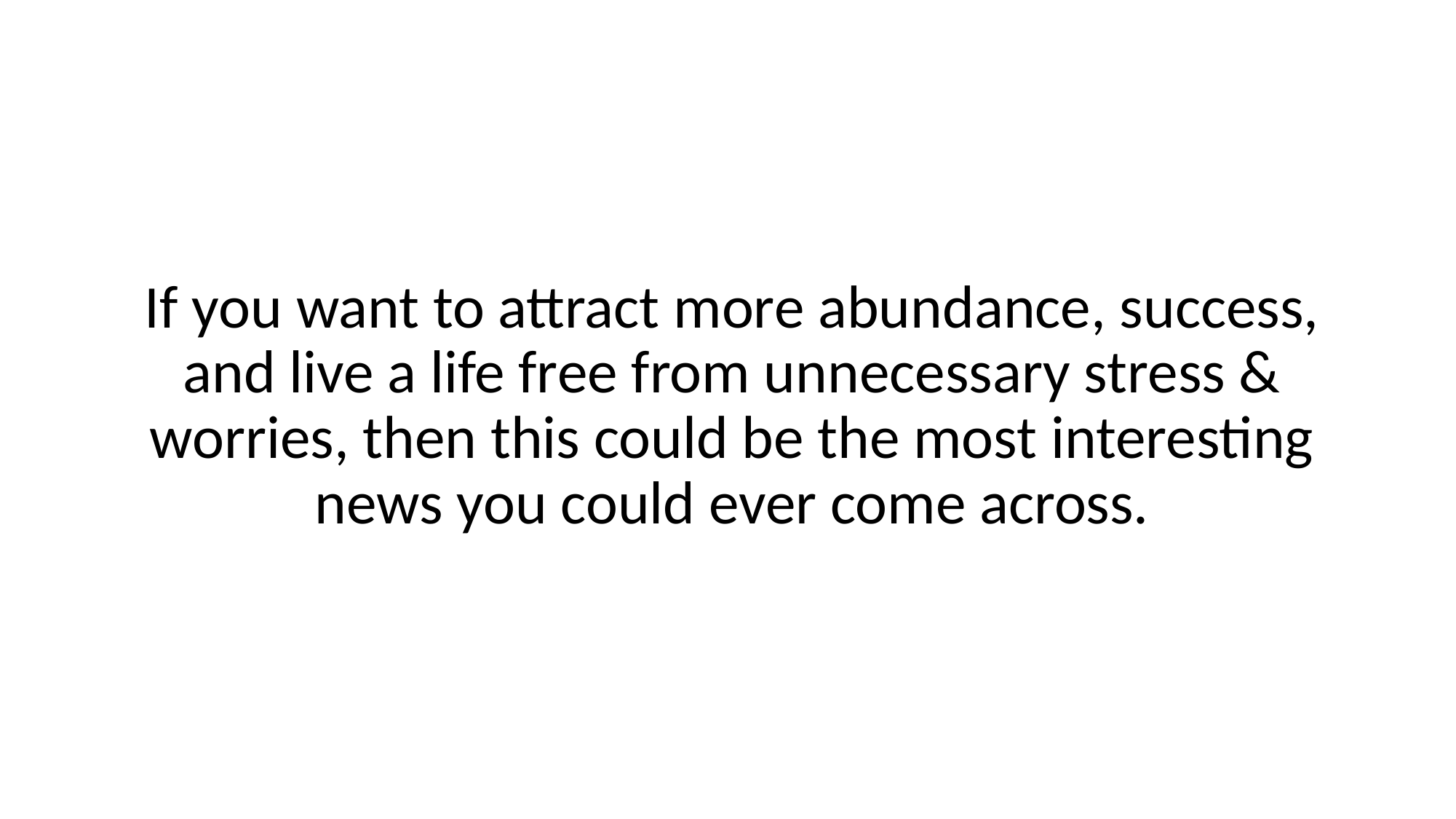

If you want to attract more abundance, success, and live a life free from unnecessary stress & worries, then this could be the most interesting news you could ever come across.